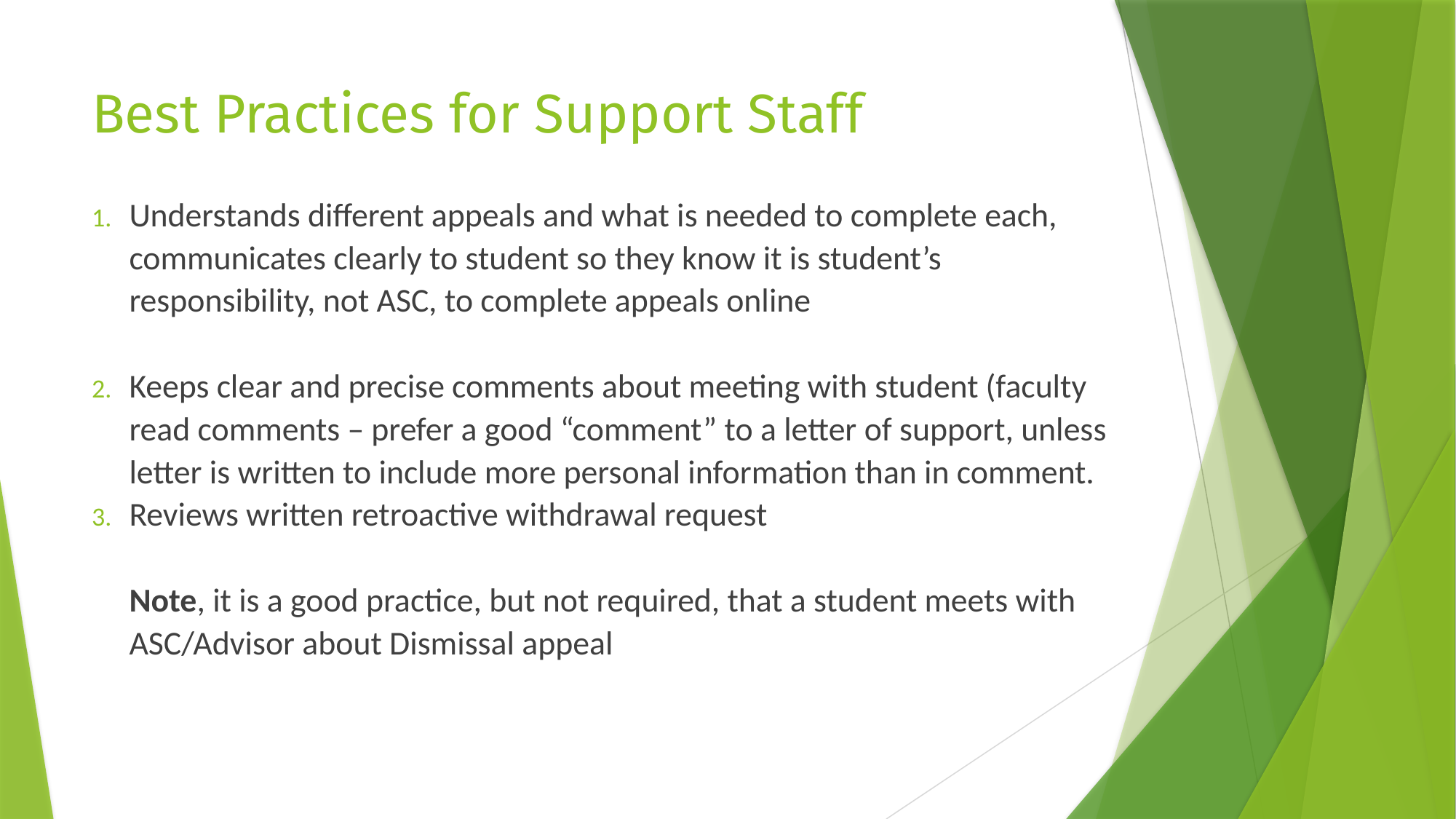

# Best Practices for Support Staff
Understands different appeals and what is needed to complete each, communicates clearly to student so they know it is student’s responsibility, not ASC, to complete appeals online

Keeps clear and precise comments about meeting with student (faculty read comments – prefer a good “comment” to a letter of support, unless letter is written to include more personal information than in comment.
Reviews written retroactive withdrawal request

Note, it is a good practice, but not required, that a student meets with ASC/Advisor about Dismissal appeal